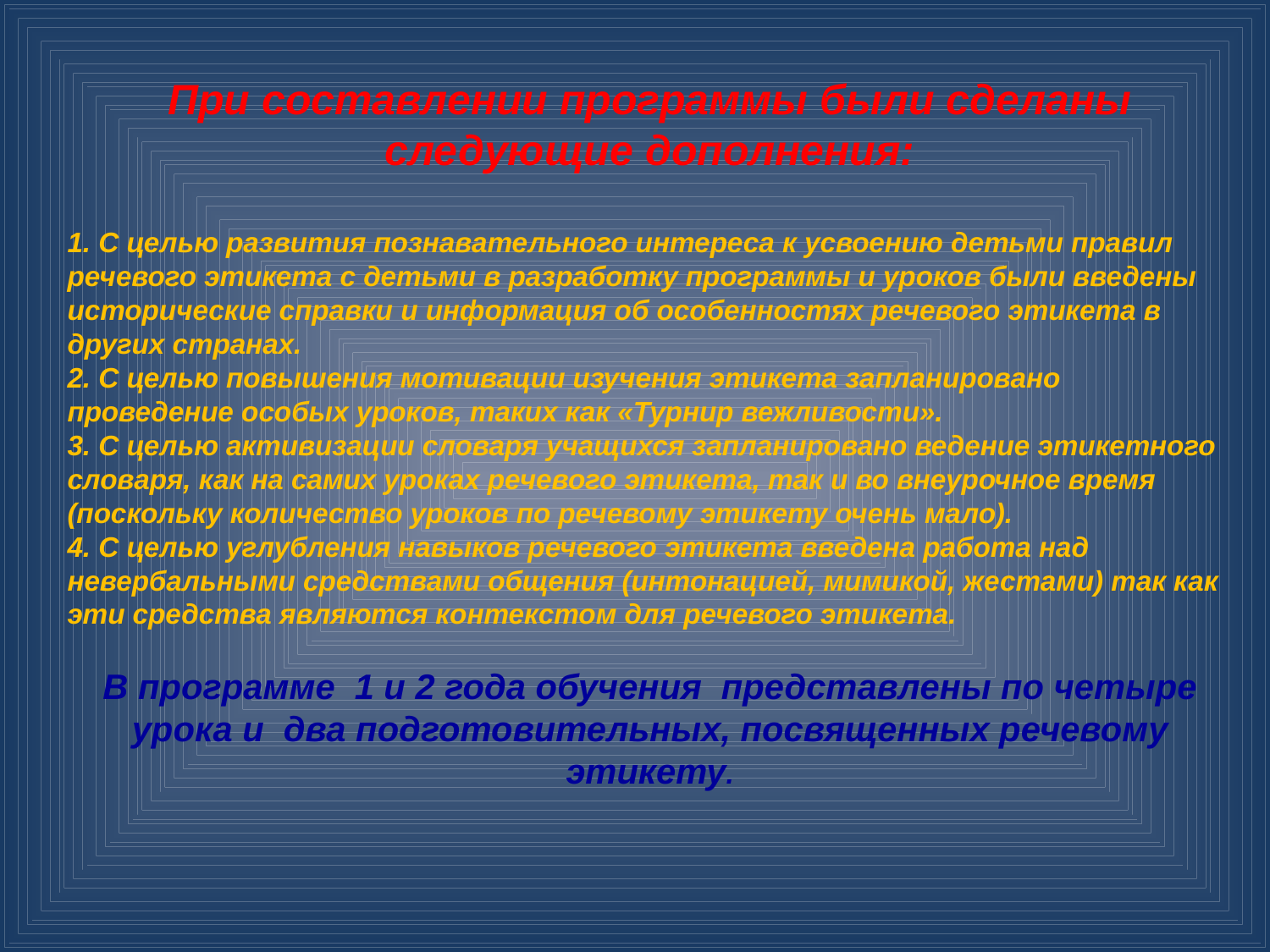

При составлении программы были сделаны следующие дополнения:

1. С целью развития познавательного интереса к усвоению детьми правил речевого этикета с детьми в разработку программы и уроков были введены исторические справки и информация об особенностях речевого этикета в других странах.
2. С целью повышения мотивации изучения этикета запланировано проведение особых уроков, таких как «Турнир вежливости».
3. С целью активизации словаря учащихся запланировано ведение этикетного словаря, как на самих уроках речевого этикета, так и во внеурочное время (поскольку количество уроков по речевому этикету очень мало).
4. С целью углубления навыков речевого этикета введена работа над
невербальными средствами общения (интонацией, мимикой, жестами) так как эти средства являются контекстом для речевого этикета.

В программе  1 и 2 года обучения  представлены по четыре урока и  два подготовительных, посвященных речевому этикету.